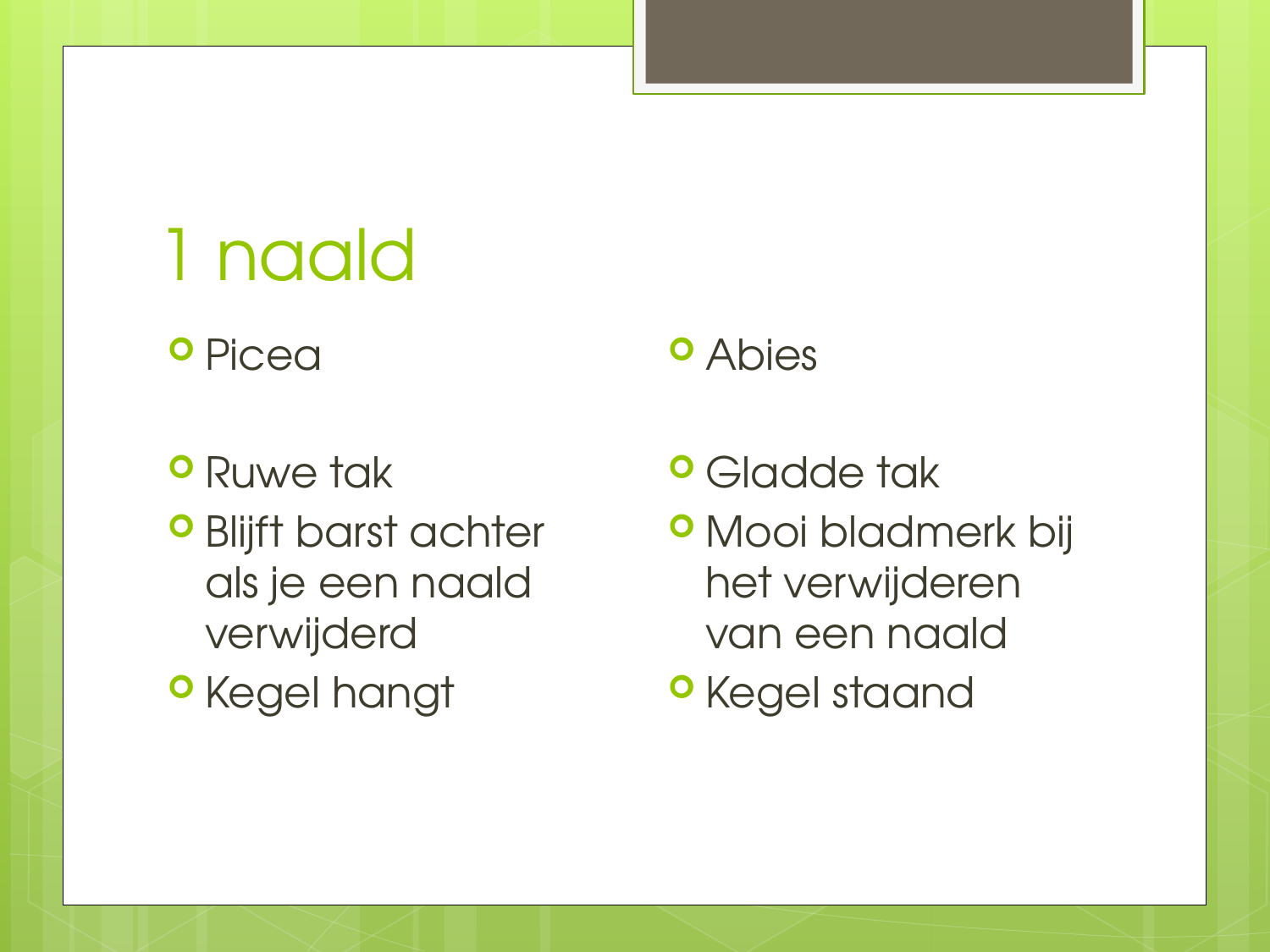

# 1 naald
Abies

Gladde tak
Mooi bladmerk bij het verwijderen van een naald
Kegel staand

Picea

Ruwe tak
Blijft barst achter als je een naald verwijderd
Kegel hangt